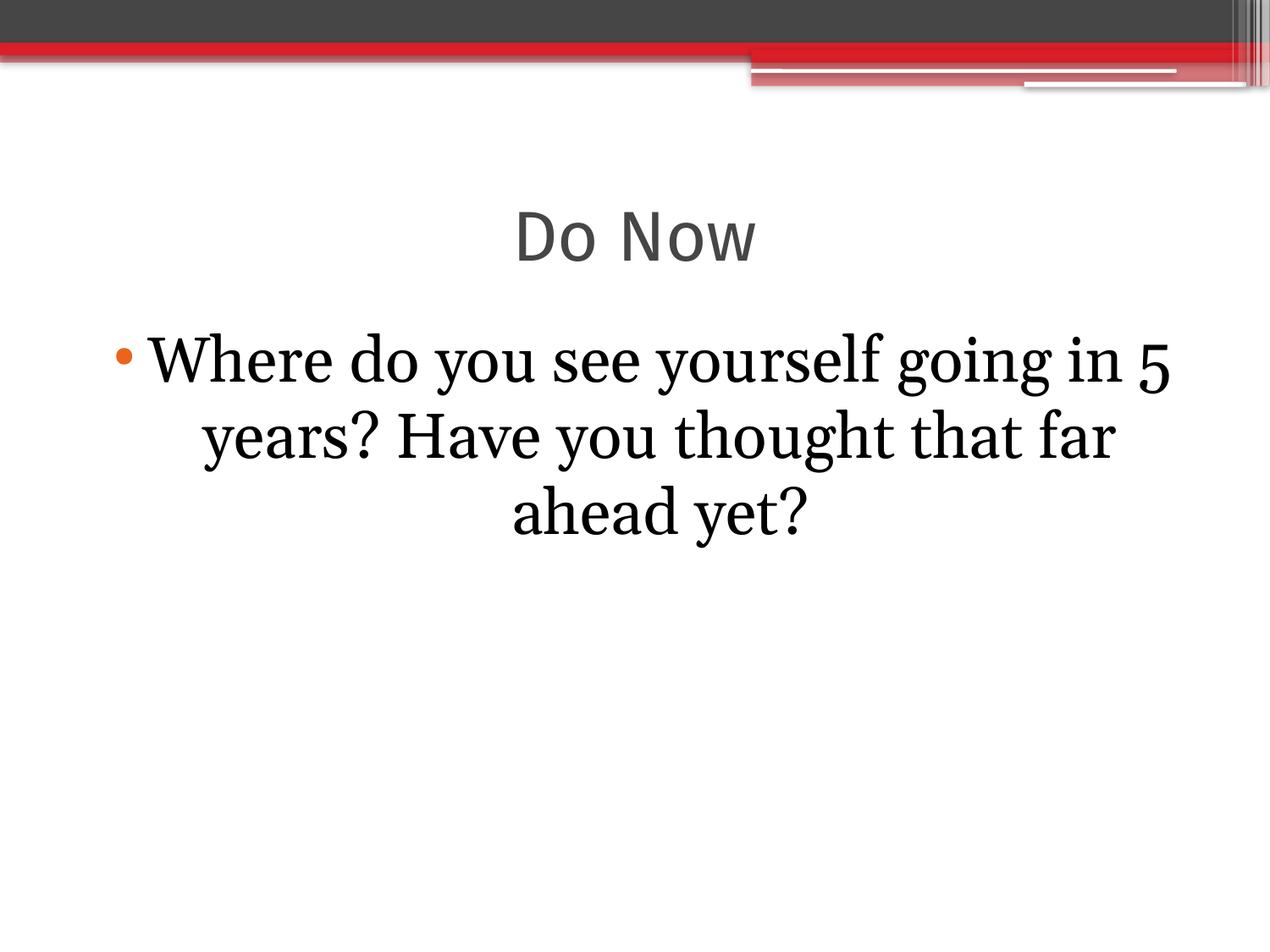

# Do Now
Where do you see yourself going in 5 years? Have you thought that far ahead yet?